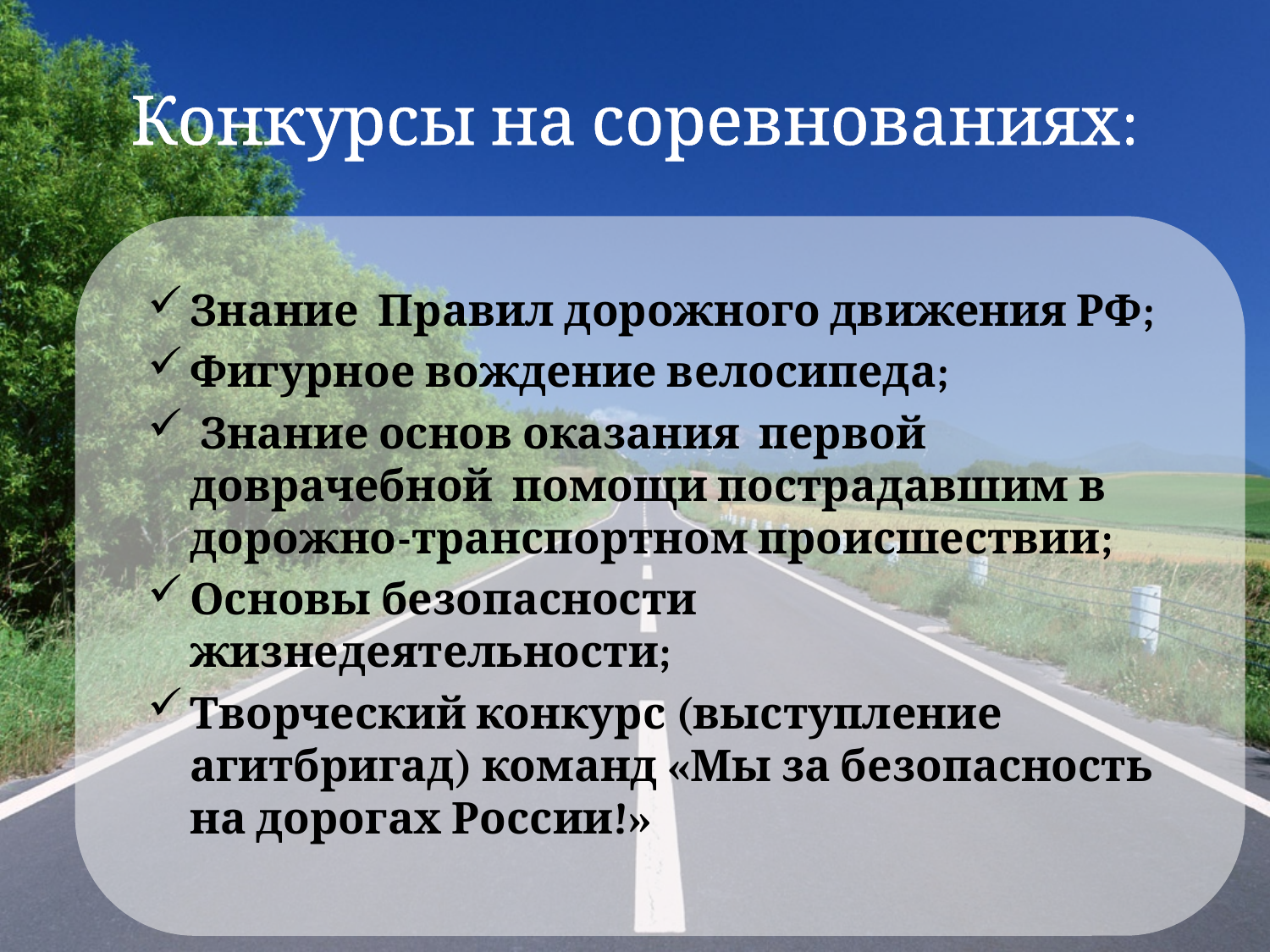

# Конкурсы на соревнованиях:

Знание  Правил дорожного движения РФ;
Фигурное вождение велосипеда;
 Знание основ оказания  первой доврачебной  помощи пострадавшим в дорожно-транспортном происшествии;
Основы безопасности жизнедеятельности;
Творческий конкурс (выступление агитбригад) команд «Мы за безопасность на дорогах России!»